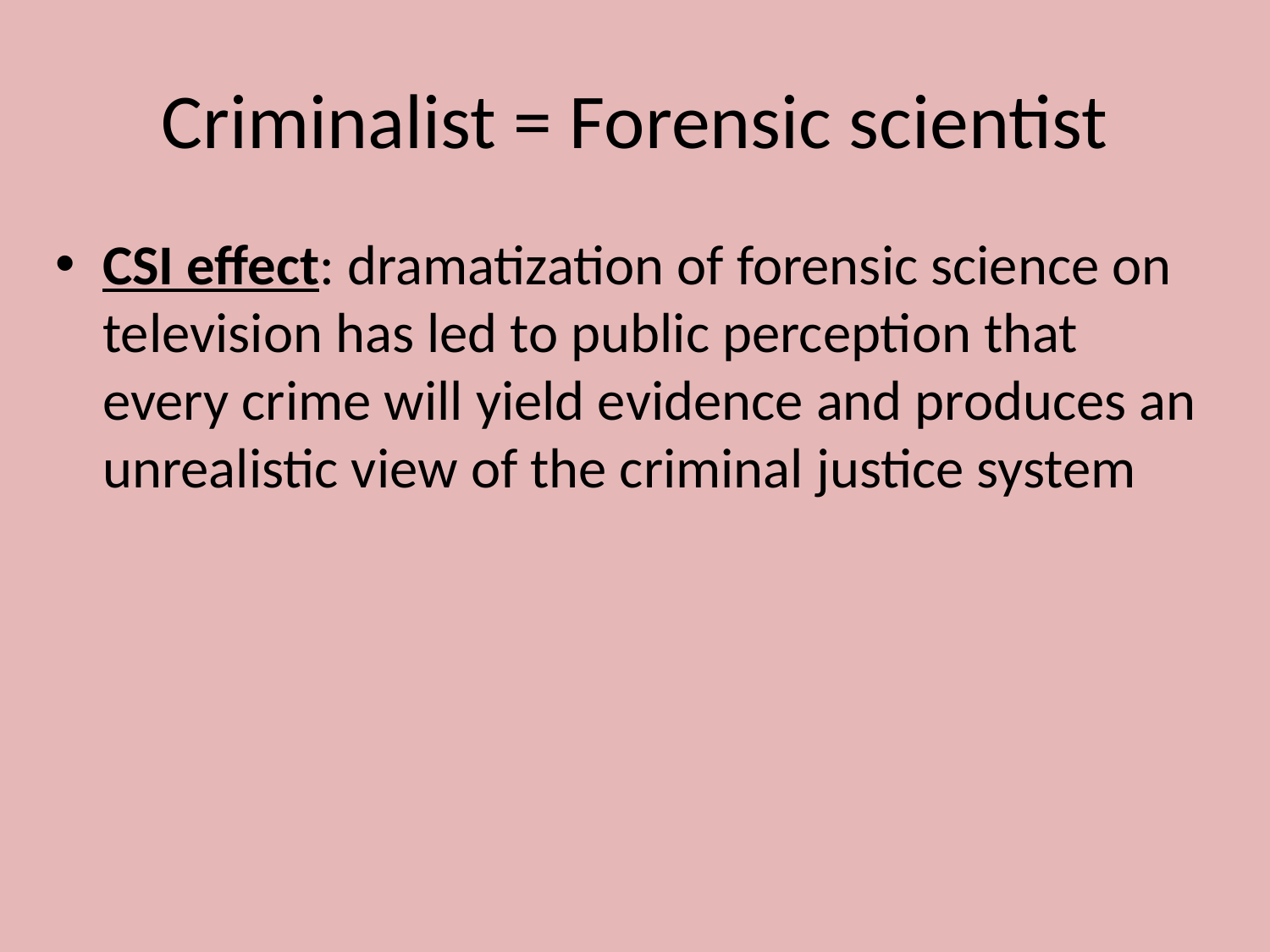

# Criminalist = Forensic scientist
CSI effect: dramatization of forensic science on television has led to public perception that every crime will yield evidence and produces an unrealistic view of the criminal justice system